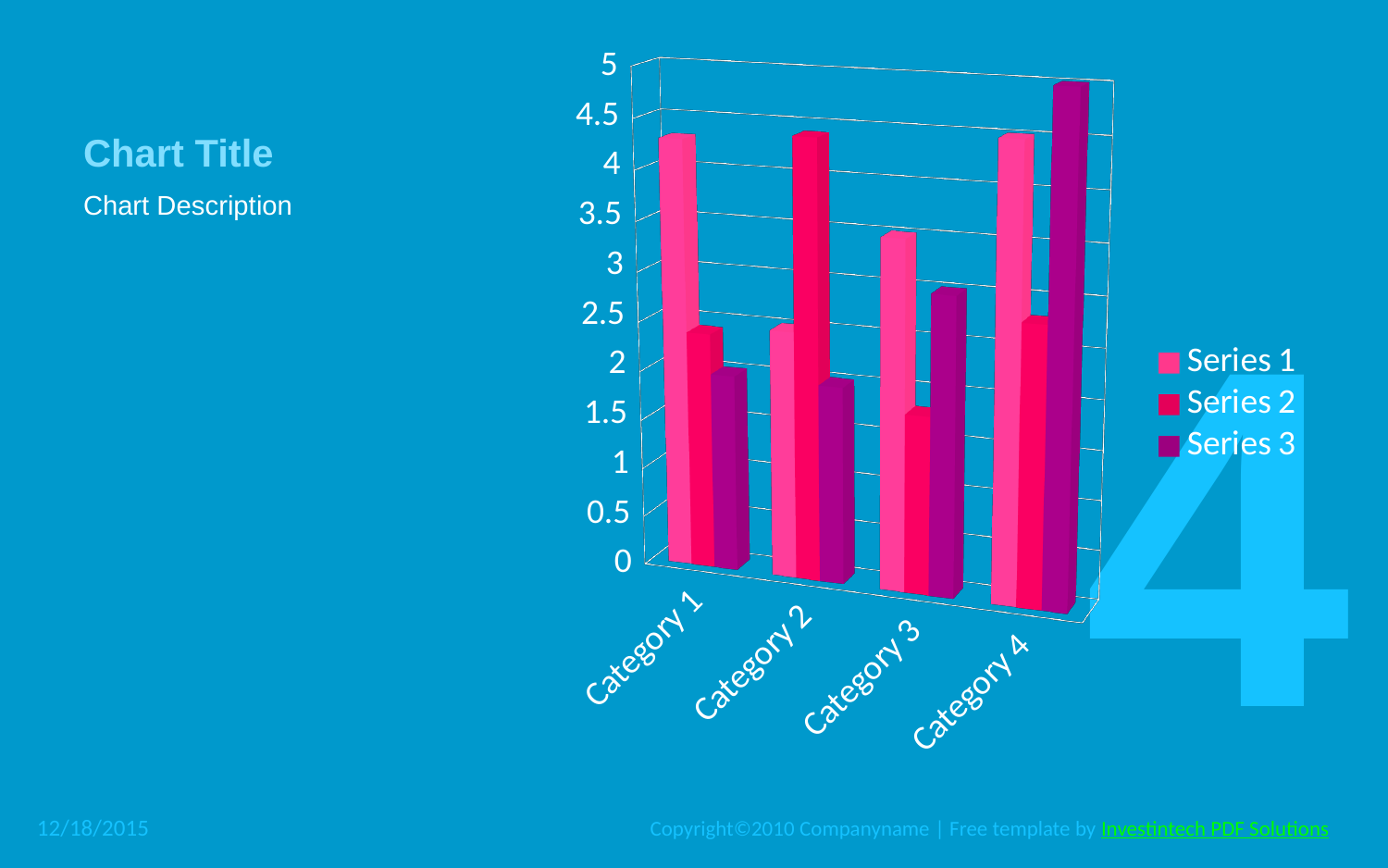

# Chart Title

[unsupported chart]

4
Chart Description
12/18/2015
Copyright©2010 Companyname | Free template by Investintech PDF Solutions